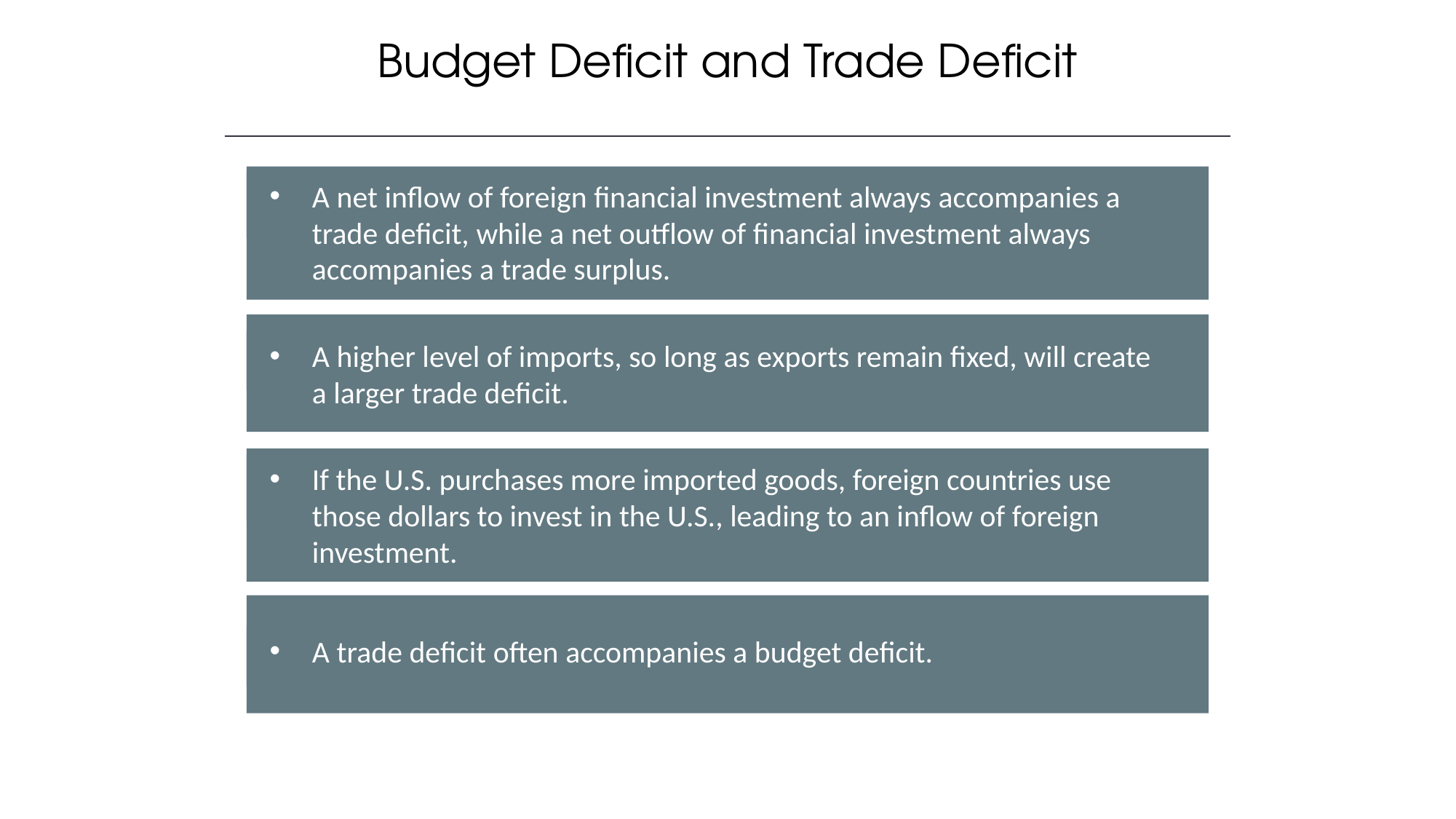

Budget Deficit and Trade Deficit
HAWKES LEARNING

A net inflow of foreign financial investment always accompanies a trade deficit, while a net outflow of financial investment always accompanies a trade surplus.

A higher level of imports, so long as exports remain fixed, will create a larger trade deficit.

If the U.S. purchases more imported goods, foreign countries use those dollars to invest in the U.S., leading to an inflow of foreign investment.
The CPI is subject to two types of bias: substitution bias and quality/new goods bias.

A trade deficit often accompanies a budget deficit.
Both substitution bias and quality/new goods bias tend to overstate the negative impact of inflation on consumers.